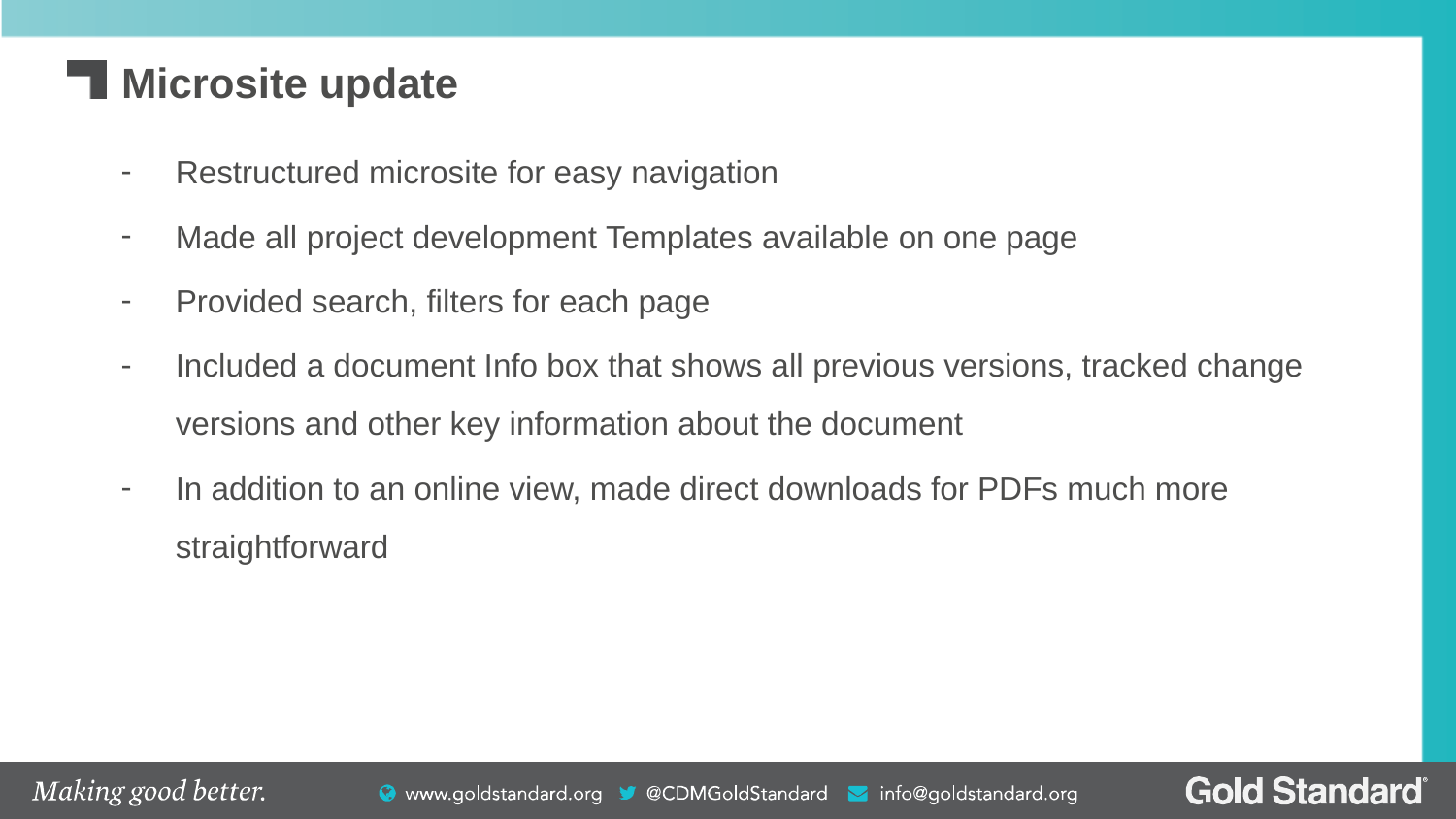

# Microsite update
Restructured microsite for easy navigation
Made all project development Templates available on one page
Provided search, filters for each page
Included a document Info box that shows all previous versions, tracked change versions and other key information about the document
In addition to an online view, made direct downloads for PDFs much more straightforward